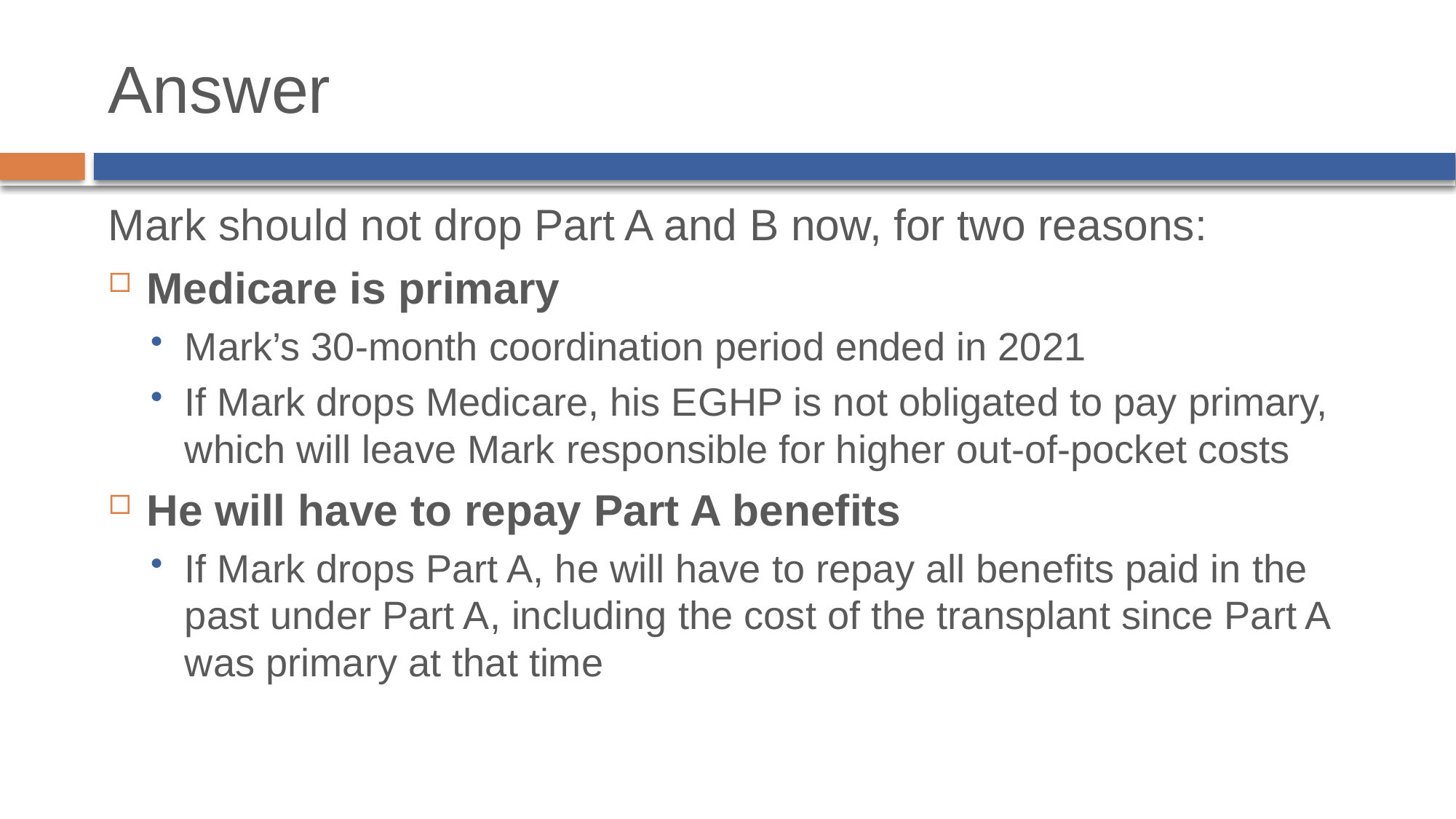

# Answer
Mark should not drop Part A and B now, for two reasons:
Medicare is primary
Mark’s 30-month coordination period ended in 2021
If Mark drops Medicare, his EGHP is not obligated to pay primary, which will leave Mark responsible for higher out-of-pocket costs
He will have to repay Part A benefits
If Mark drops Part A, he will have to repay all benefits paid in the past under Part A, including the cost of the transplant since Part A was primary at that time